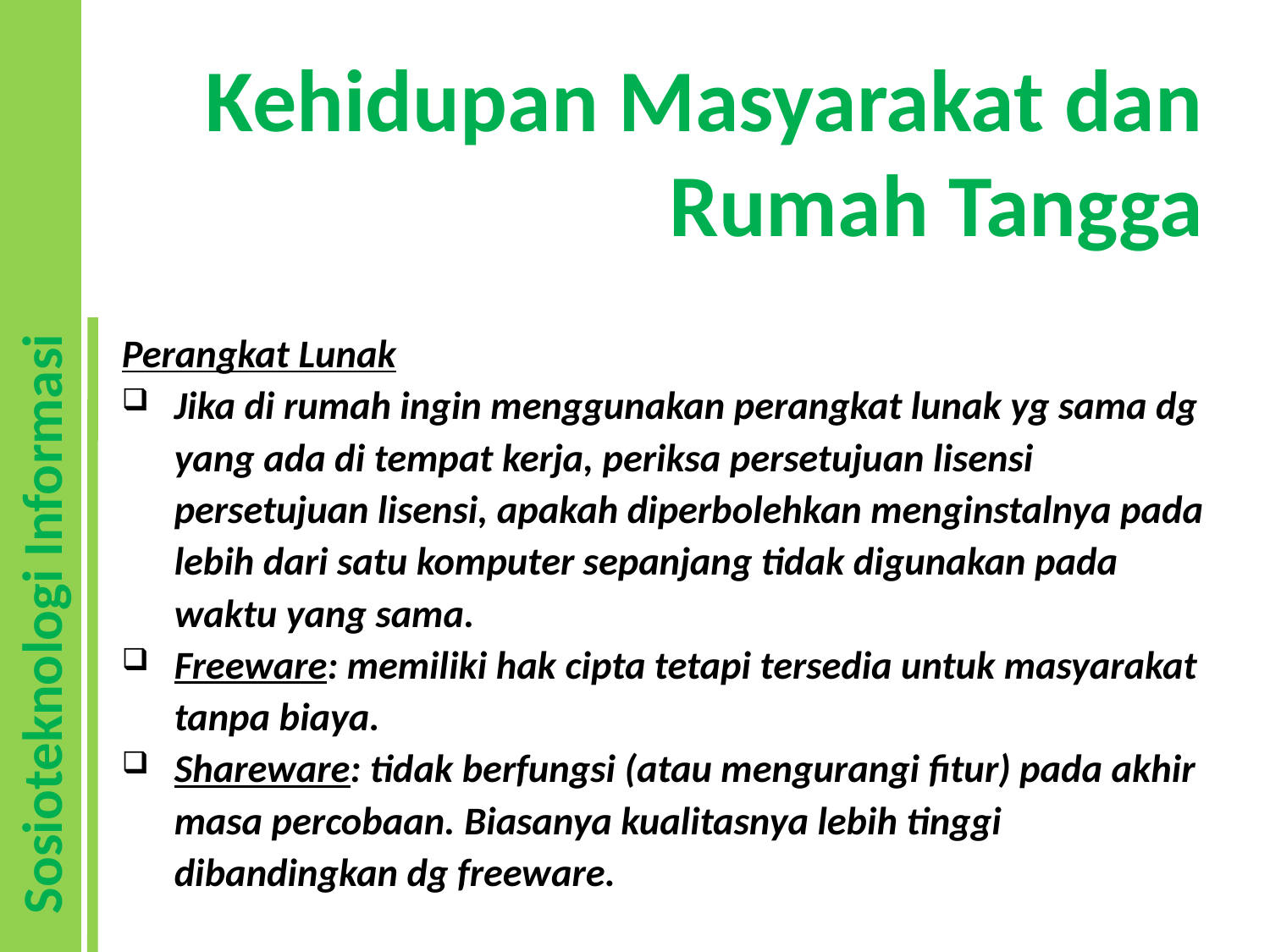

# Kehidupan Masyarakat dan Rumah Tangga
Perangkat Lunak
Jika di rumah ingin menggunakan perangkat lunak yg sama dg yang ada di tempat kerja, periksa persetujuan lisensi persetujuan lisensi, apakah diperbolehkan menginstalnya pada lebih dari satu komputer sepanjang tidak digunakan pada waktu yang sama.
Freeware: memiliki hak cipta tetapi tersedia untuk masyarakat tanpa biaya.
Shareware: tidak berfungsi (atau mengurangi fitur) pada akhir masa percobaan. Biasanya kualitasnya lebih tinggi dibandingkan dg freeware.